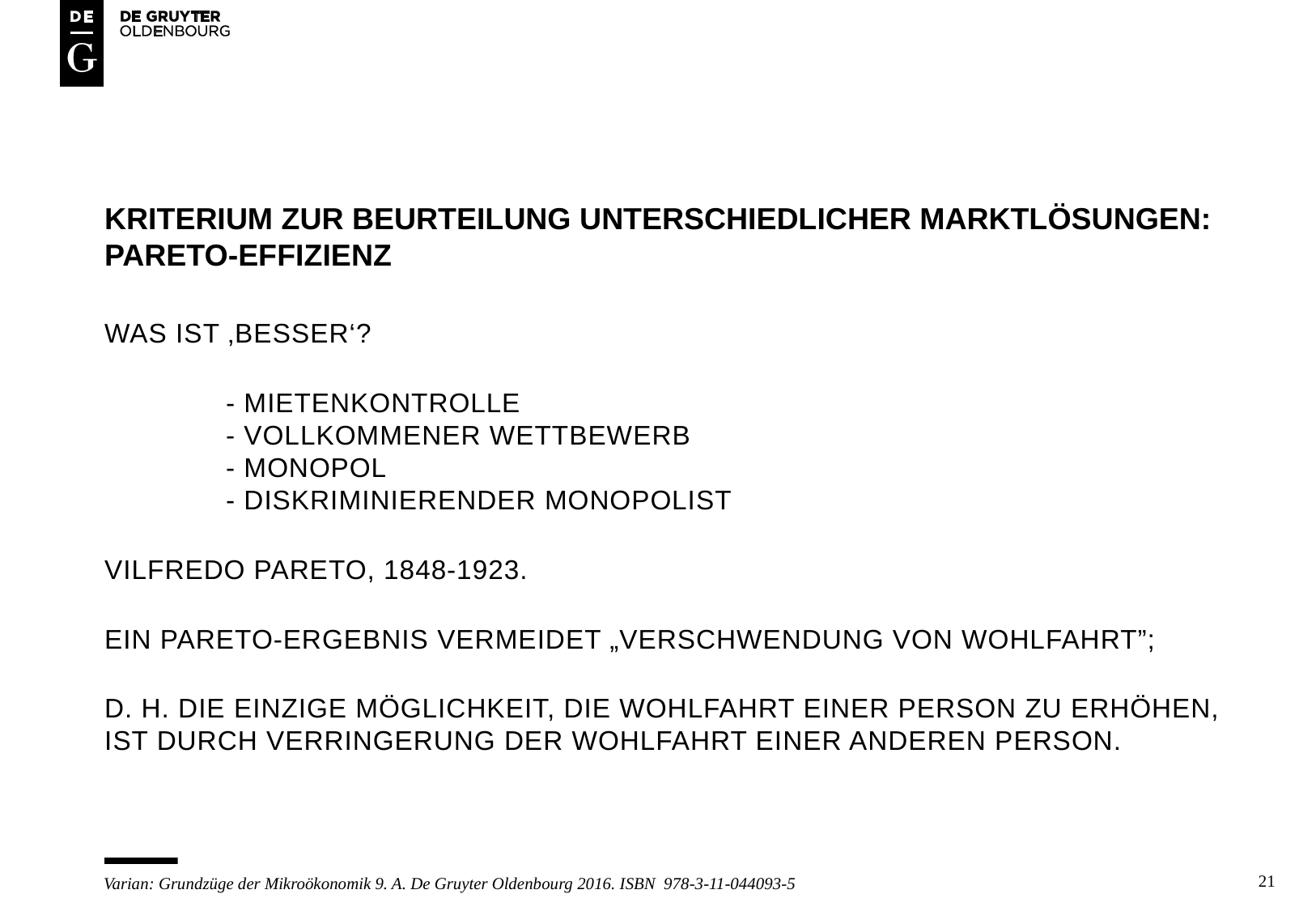

# Kriterium zur beurteilung unterschiedlicher marktlösungen: Pareto-Effizienz
Was ist ‚besser‘?
	- Mietenkontrolle
	- Vollkommener Wettbewerb
	- Monopol
	- Diskriminierender Monopolist
Vilfredo Pareto, 1848-1923.
Ein Pareto-Ergebnis vermeidet „Verschwendung von Wohlfahrt”;
d. h. die einzige Möglichkeit, die Wohlfahrt einer Person zu erhöhen, ist durch Verringerung der Wohlfahrt einer anderen Person.

21
Varian: Grundzüge der Mikroökonomik 9. A. De Gruyter Oldenbourg 2016. ISBN  978-3-11-044093-5